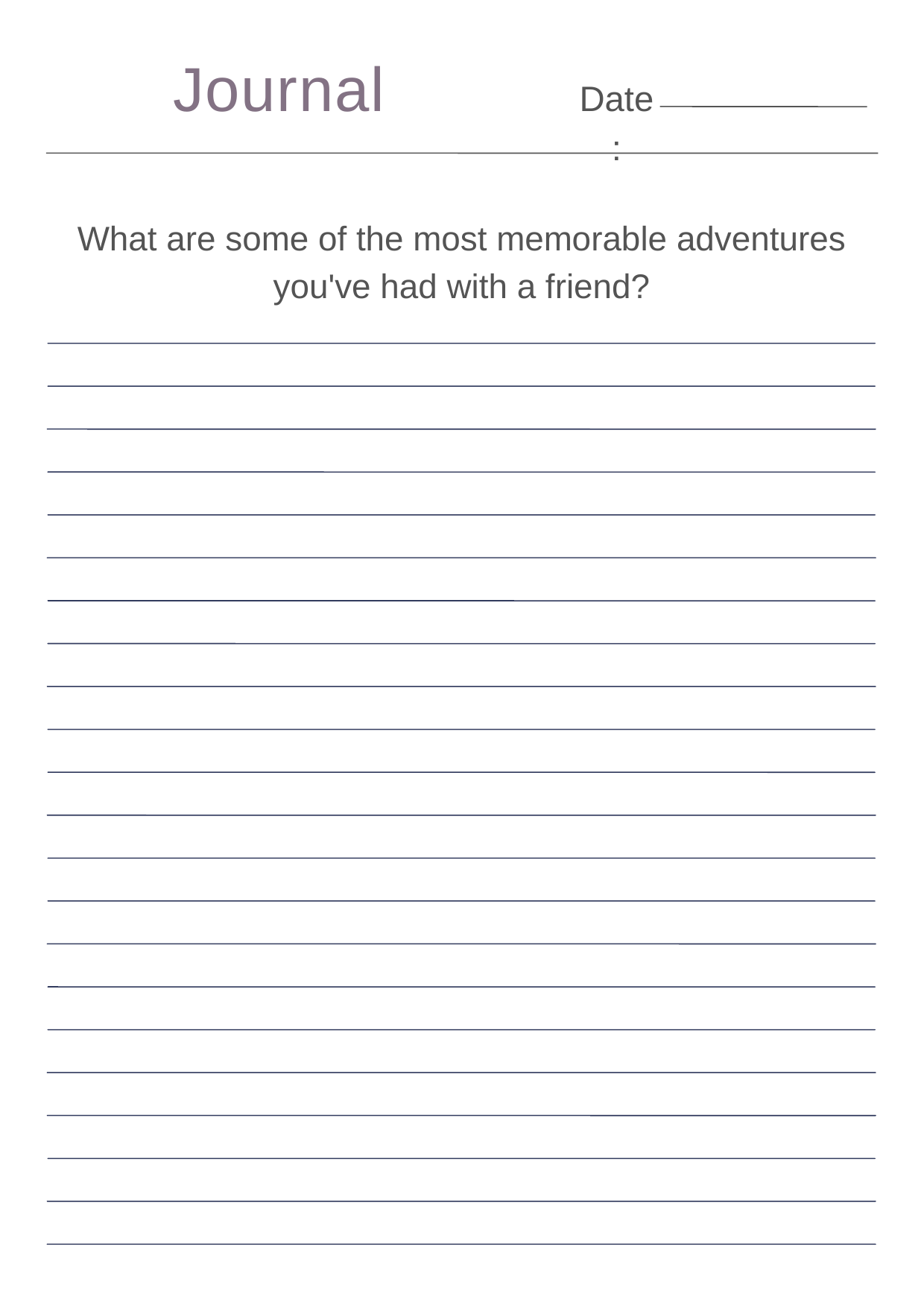

Journal
Date:

What are some of the most memorable adventures you've had with a friend?